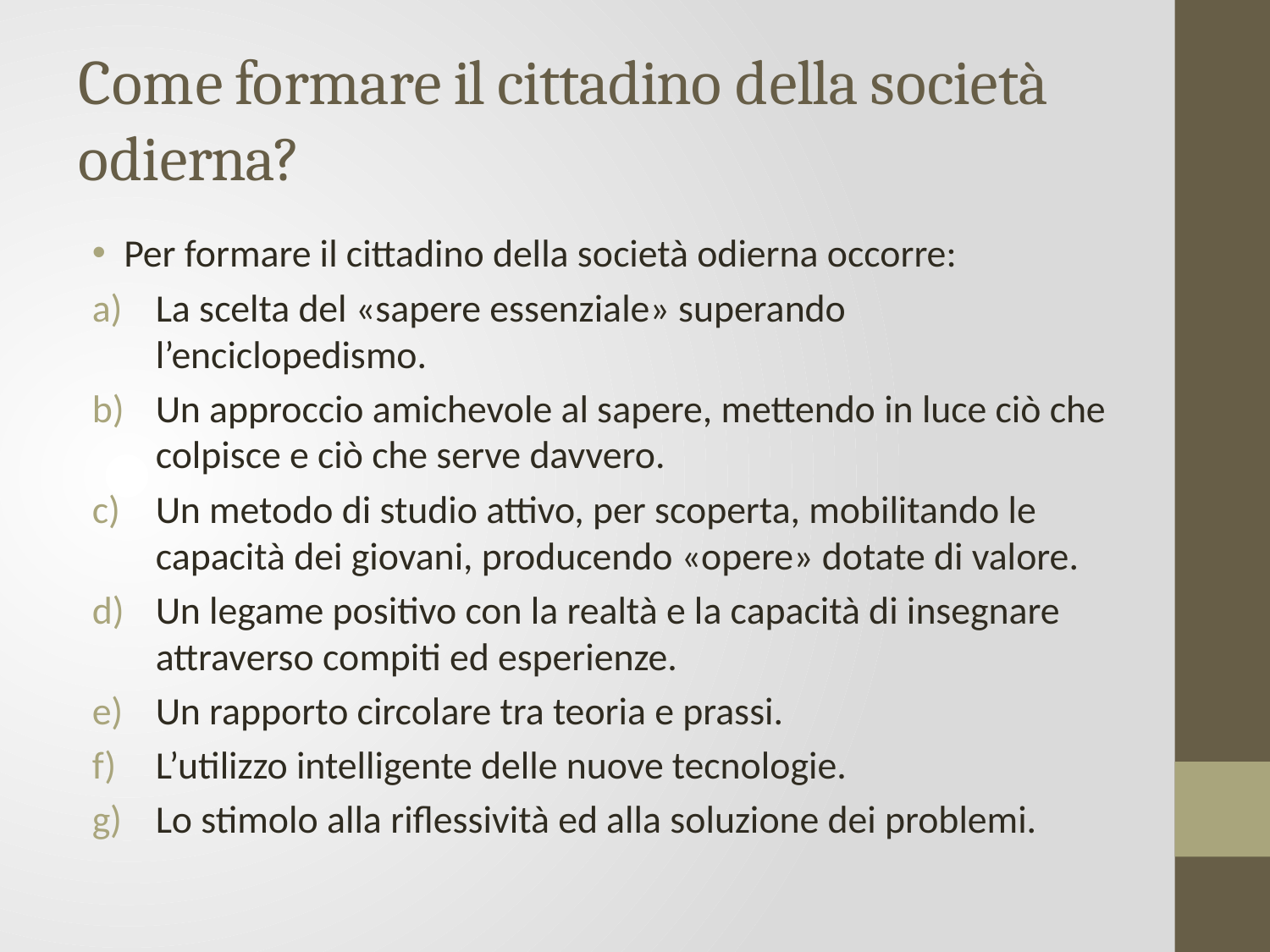

# Come formare il cittadino della società odierna?
Per formare il cittadino della società odierna occorre:
La scelta del «sapere essenziale» superando l’enciclopedismo.
Un approccio amichevole al sapere, mettendo in luce ciò che colpisce e ciò che serve davvero.
Un metodo di studio attivo, per scoperta, mobilitando le capacità dei giovani, producendo «opere» dotate di valore.
Un legame positivo con la realtà e la capacità di insegnare attraverso compiti ed esperienze.
Un rapporto circolare tra teoria e prassi.
L’utilizzo intelligente delle nuove tecnologie.
Lo stimolo alla riflessività ed alla soluzione dei problemi.